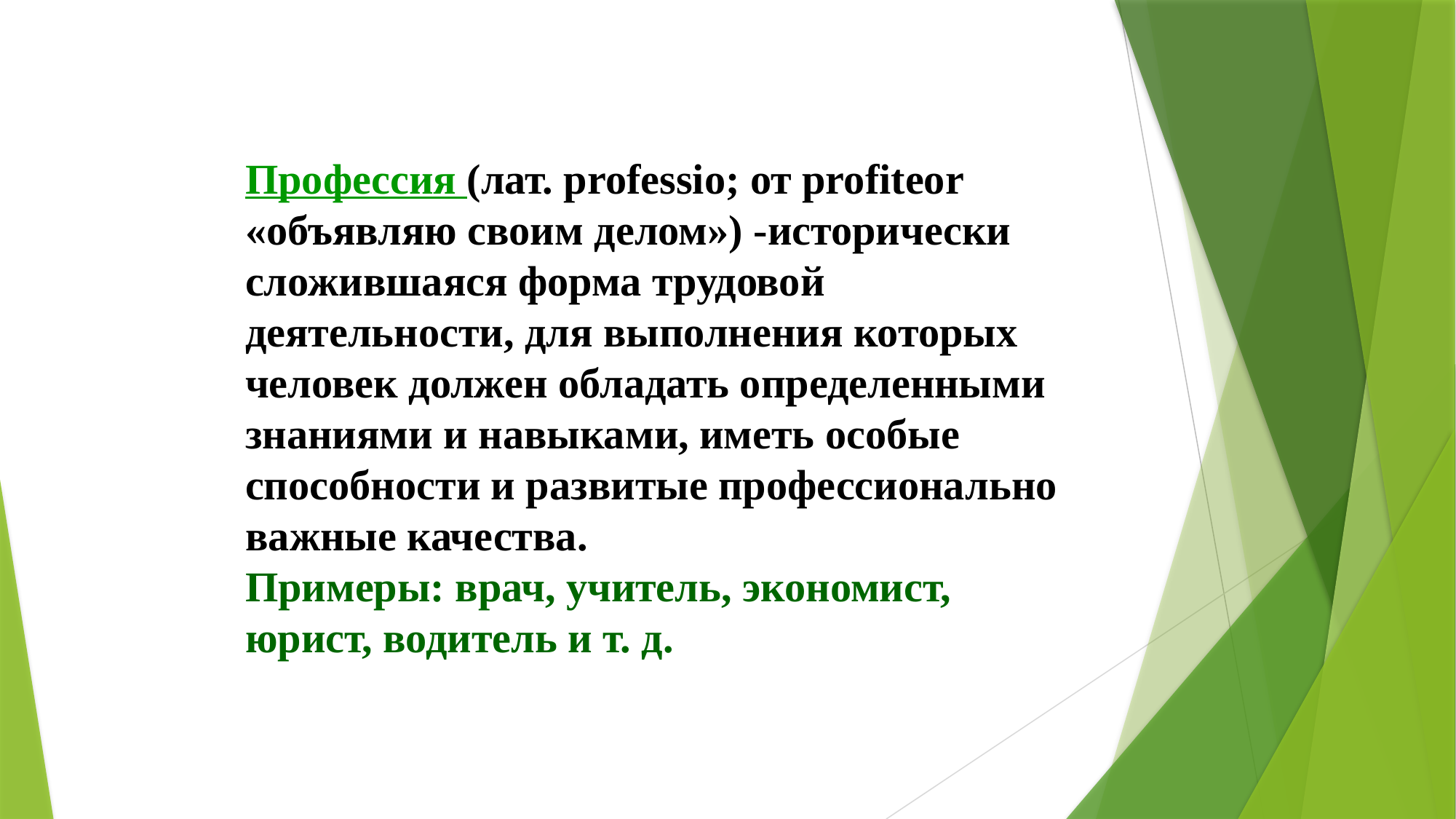

Профессия (лат. professio; от profiteor «объявляю своим делом») -исторически сложившаяся форма трудовой деятельности, для выполнения которых человек должен обладать определенными знаниями и навыками, иметь особые способности и развитые профессионально важные качества.
Примеры: врач, учитель, экономист, юрист, водитель и т. д.